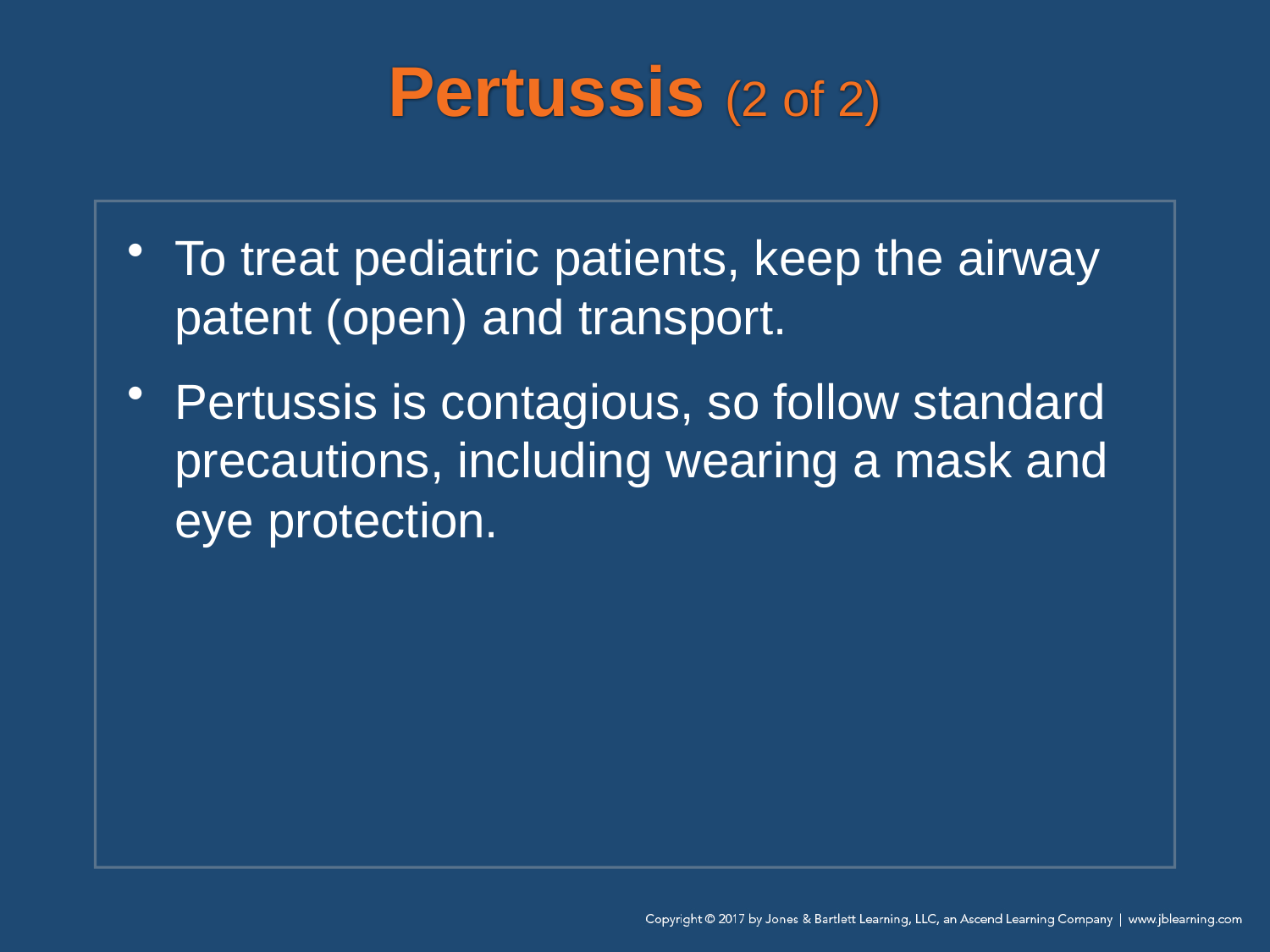

# Pertussis (2 of 2)
To treat pediatric patients, keep the airway patent (open) and transport.
Pertussis is contagious, so follow standard precautions, including wearing a mask and eye protection.